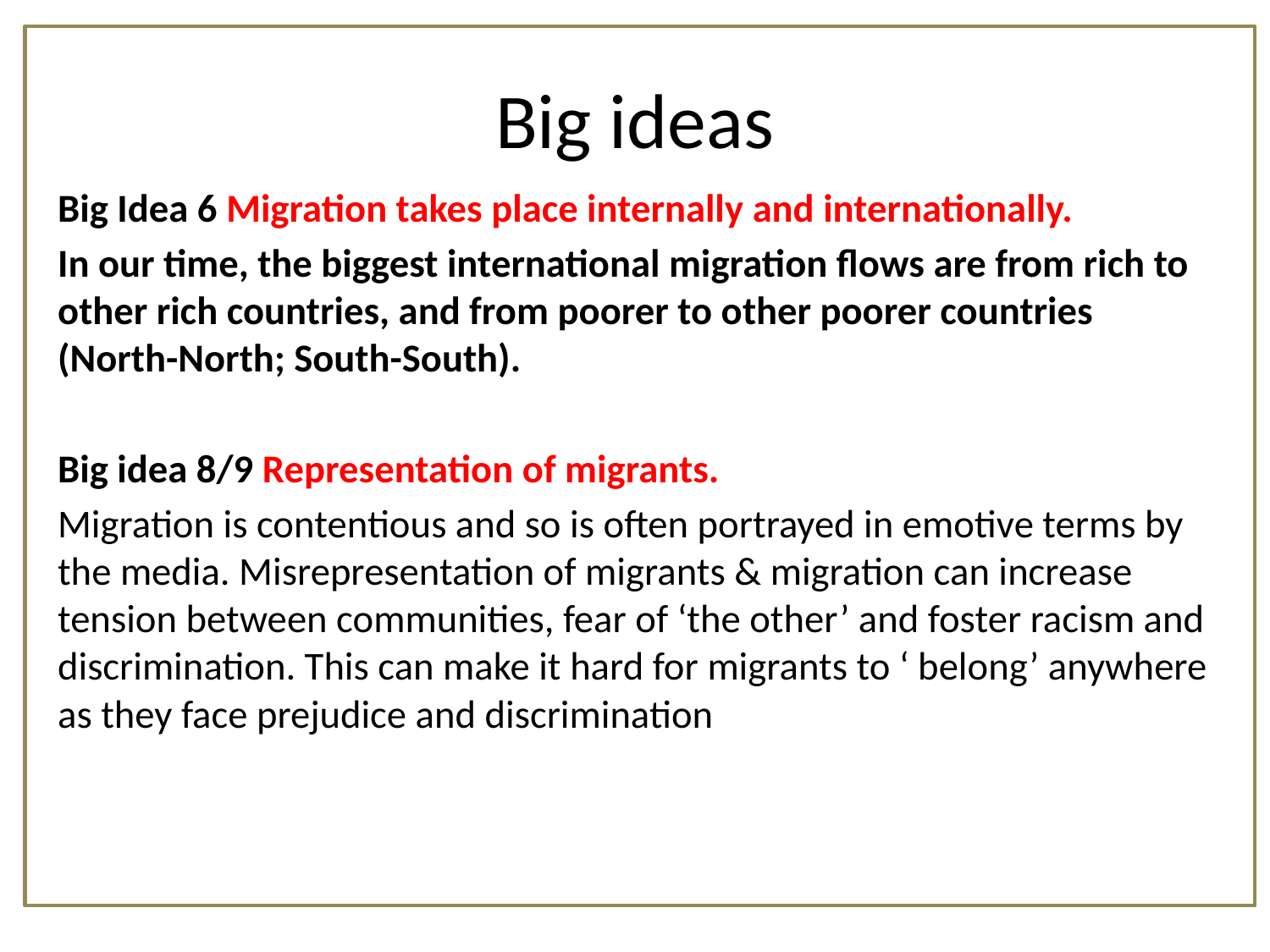

Migration takes place internally and internationally. In our time, the biggest international migration flows are from rich to other rich countries, and from poorer to other poorer countries (North-North; South-South). Much migration is short-term; migrants return to their country of origin. An estimated 258 million people live in a country they weren’t born in; this is approx. 3.6% World’s inhabitants (U.N. 2017). “In Europe, the size of the total population would have declined during the period 2000-2015 in the absence of migration.”(UN 2017).

# Big ideas
Big Idea 6 Migration takes place internally and internationally.
In our time, the biggest international migration flows are from rich to other rich countries, and from poorer to other poorer countries (North-North; South-South).

Big idea 8/9 Representation of migrants.
Migration is contentious and so is often portrayed in emotive terms by the media. Misrepresentation of migrants & migration can increase tension between communities, fear of ‘the other’ and foster racism and discrimination. This can make it hard for migrants to ‘ belong’ anywhere as they face prejudice and discrimination